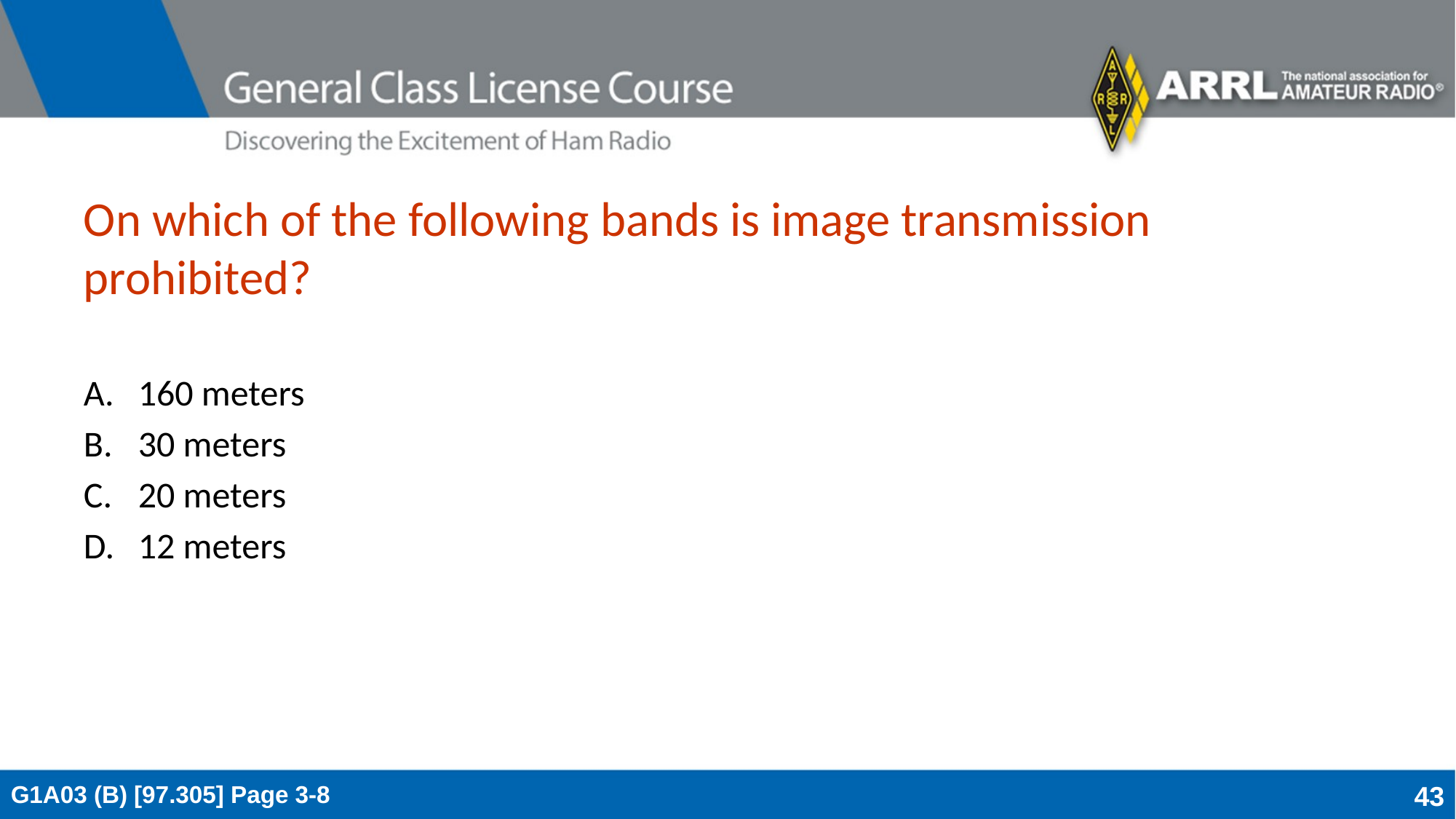

# On which of the following bands is image transmission prohibited?
160 meters
30 meters
20 meters
12 meters
G1A03 (B) [97.305] Page 3-8
43